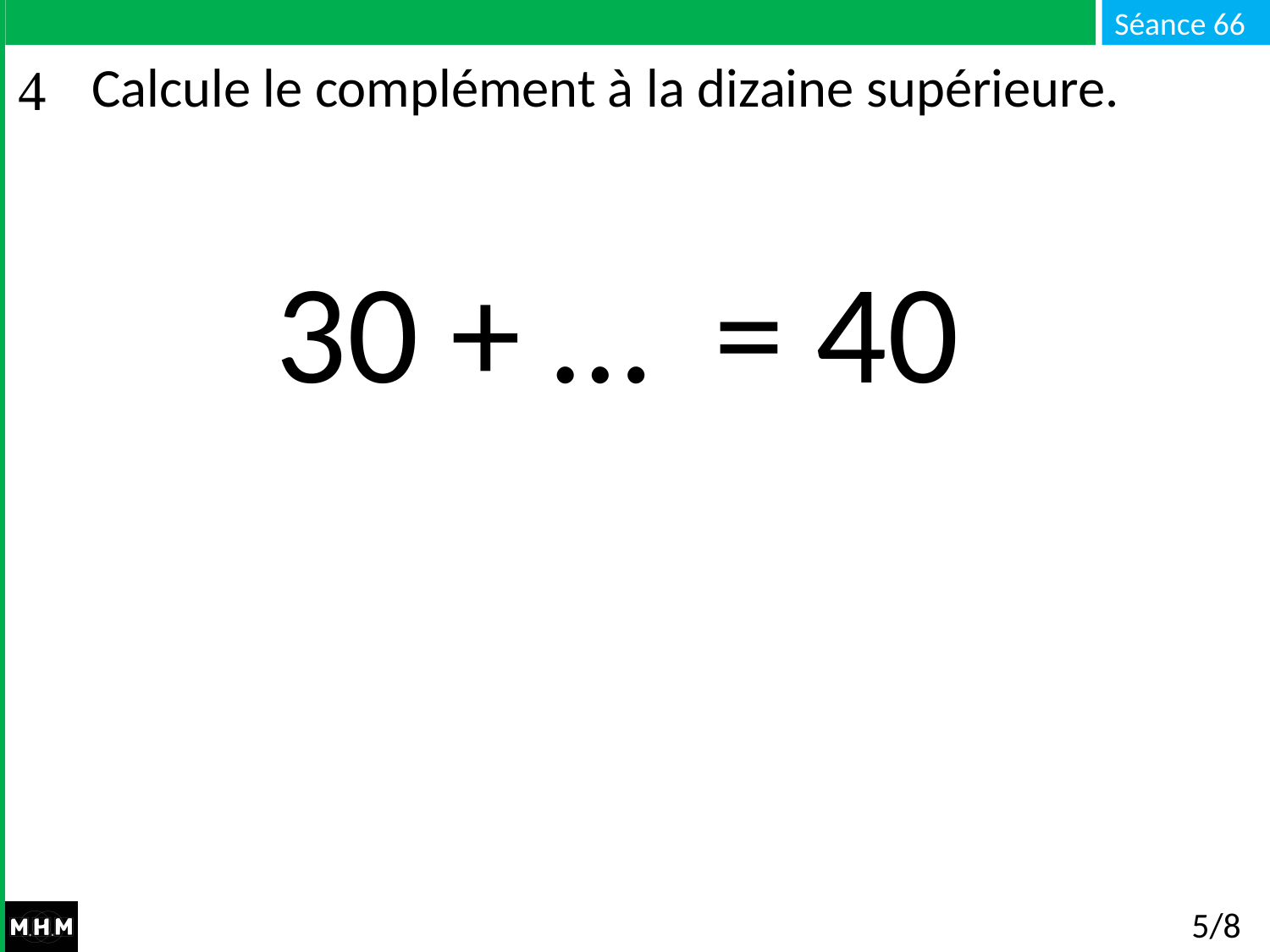

# Calcule le complément à la dizaine supérieure.
 30 + …  = 40
5/8